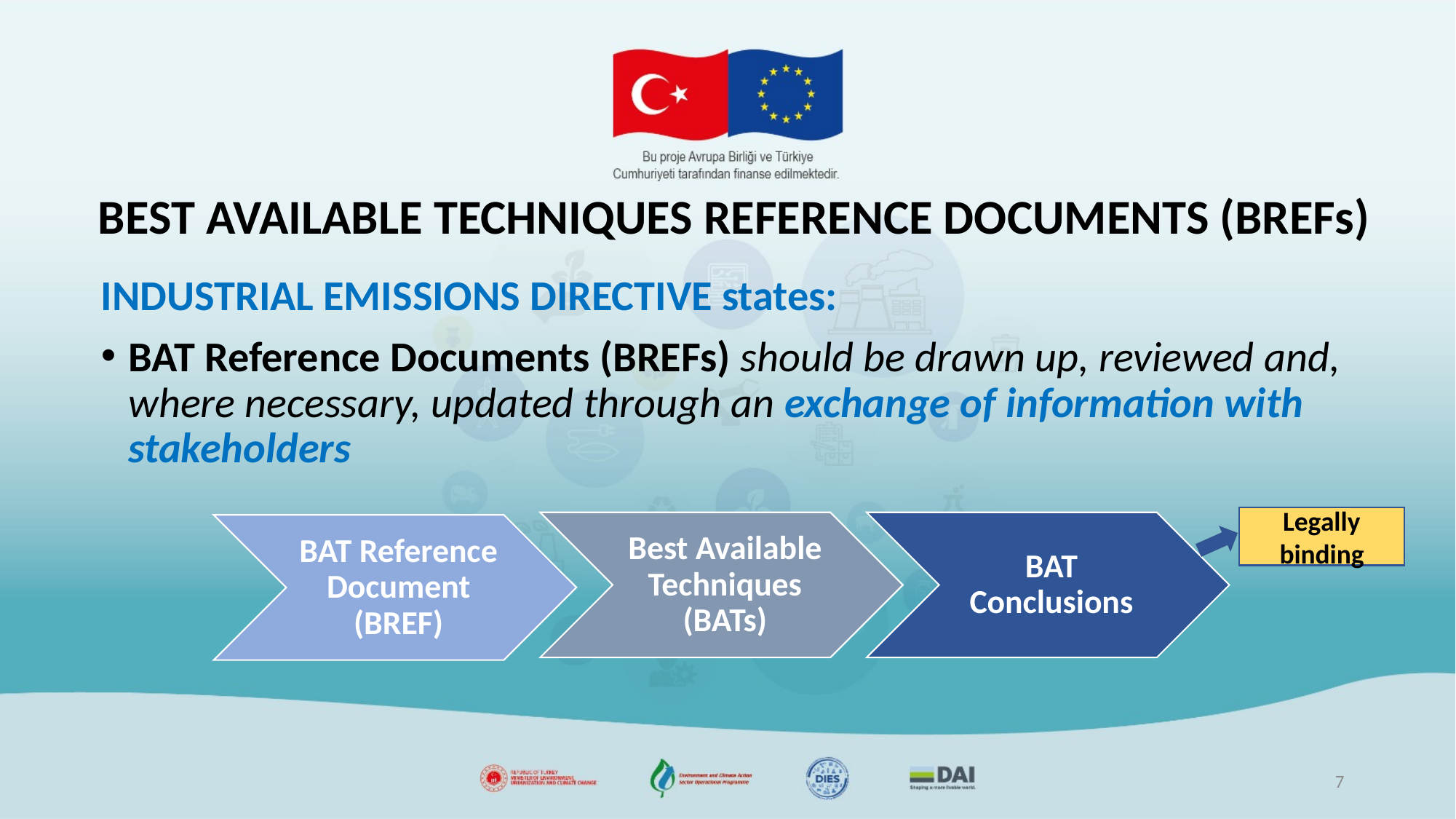

# BEST AVAILABLE TECHNIQUES REFERENCE DOCUMENTS (BREFs)
INDUSTRIAL EMISSIONS DIRECTIVE states:
BAT Reference Documents (BREFs) should be drawn up, reviewed and, where necessary, updated through an exchange of information with stakeholders

BAT Reference Document (BREF)
Best Available Techniques (BATs)
BAT Conclusions
Legally binding

7